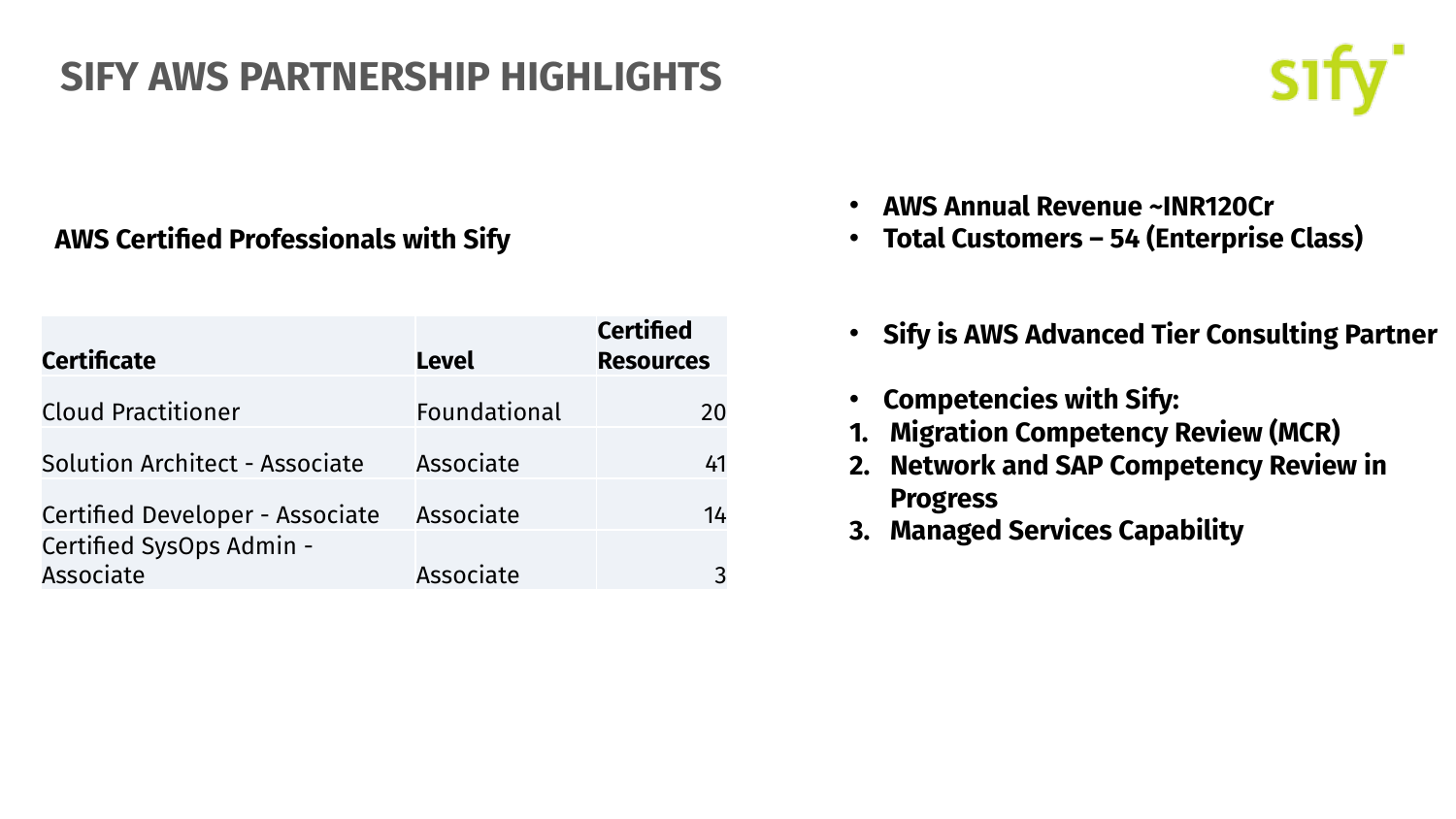

SIFY AWS PARTNERSHIP HIGHLIGHTS

AWS Annual Revenue ~INR120Cr
Total Customers – 54 (Enterprise Class)
AWS Certified Professionals with Sify

Sify is AWS Advanced Tier Consulting Partner

Competencies with Sify:
Migration Competency Review (MCR)
Network and SAP Competency Review in Progress
Managed Services Capability
| Certificate | Level | Certified Resources |
| --- | --- | --- |
| Cloud Practitioner | Foundational | 20 |
| Solution Architect - Associate | Associate | 41 |
| Certified Developer - Associate | Associate | 14 |
| Certified SysOps Admin - Associate | Associate | 3 |